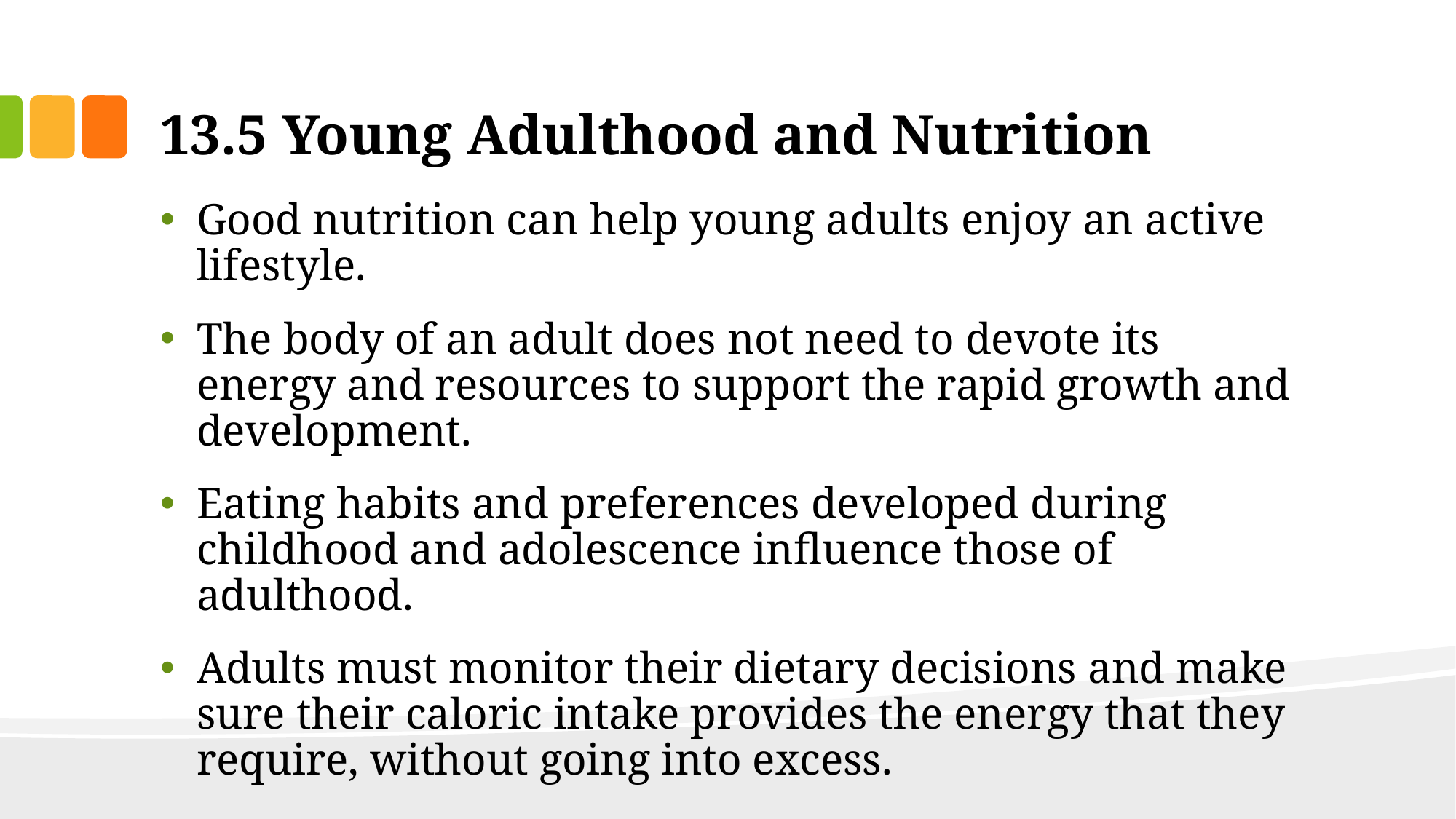

# 13.5 Young Adulthood and Nutrition
Good nutrition can help young adults enjoy an active lifestyle.
The body of an adult does not need to devote its energy and resources to support the rapid growth and development.
Eating habits and preferences developed during childhood and adolescence influence those of adulthood.
Adults must monitor their dietary decisions and make sure their caloric intake provides the energy that they require, without going into excess.